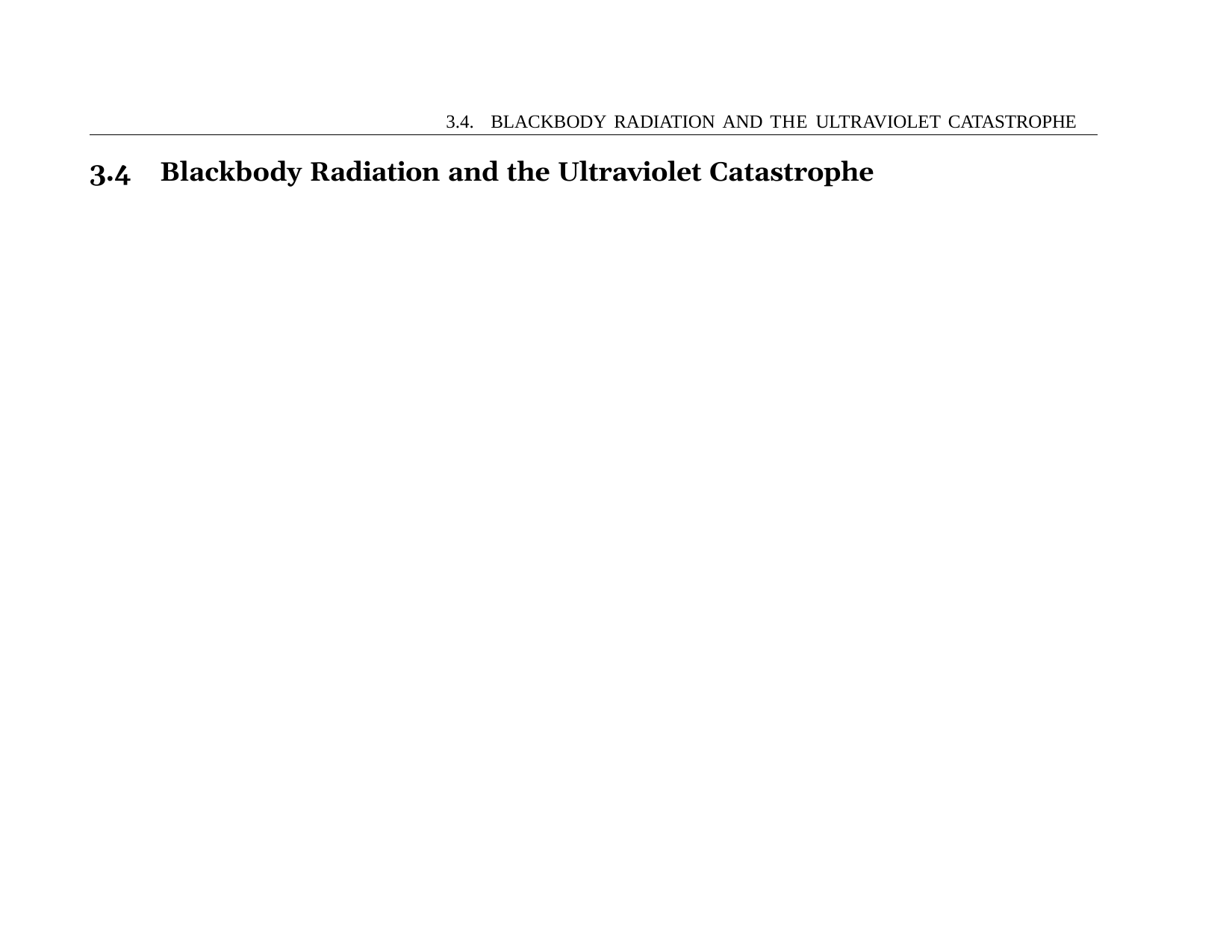

3.4.  BLACKBODY RADIATION AND THE ULTRAVIOLET CATASTROPHE

3.4	Blackbody Radiation and the Ultraviolet Catastrophe